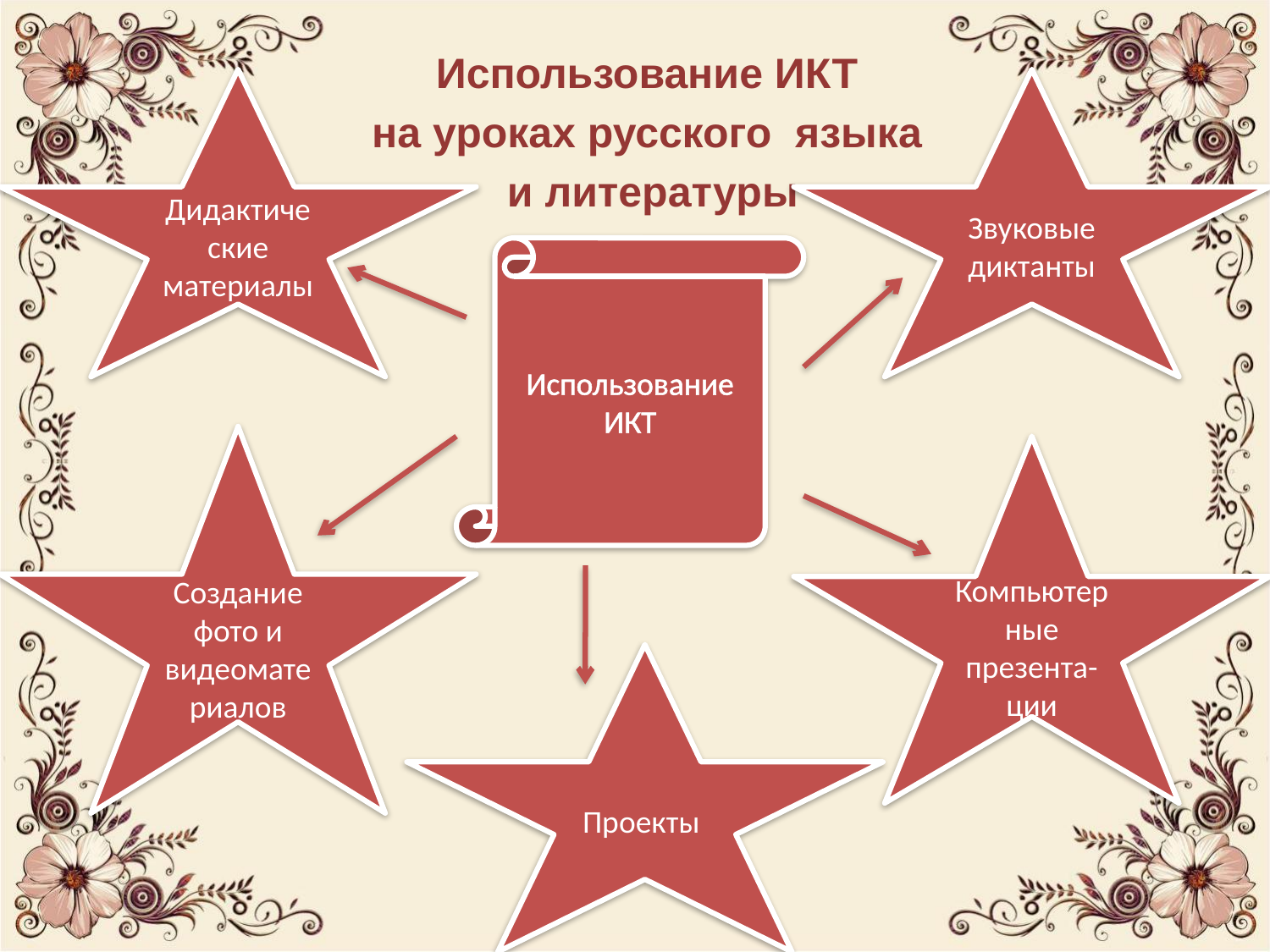

Использование ИКТ
на уроках русского  языка
и литературы
Дидактические материалы
Звуковые диктанты
Использование ИКТ
#
Создание фото и видеоматериалов
Компьютерные презента-ции
Проекты